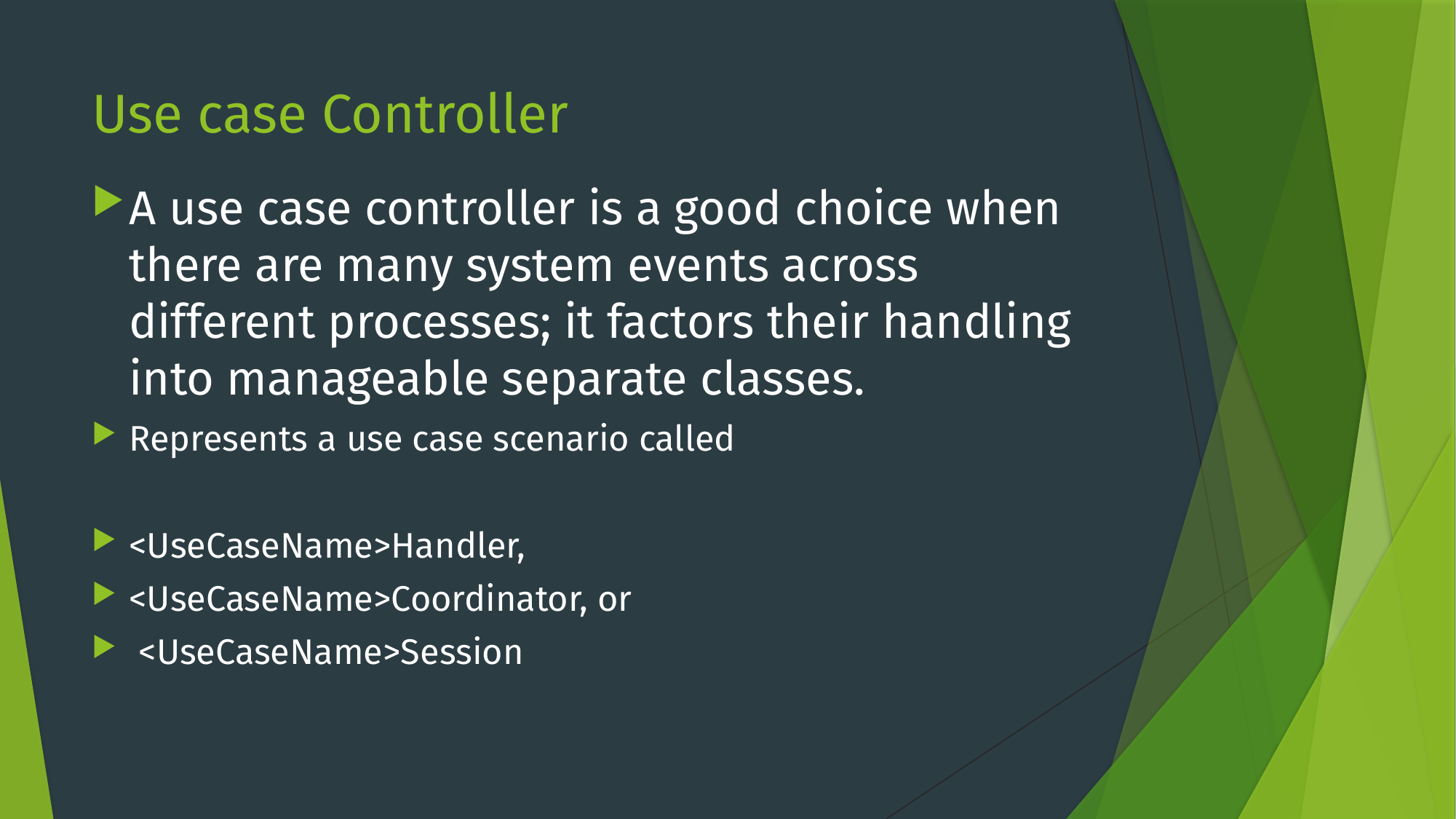

# Use case Controller
A use case controller is a good choice when there are many system events across different processes; it factors their handling into manageable separate classes.
Represents a use case scenario called

<UseCaseName>Handler,
<UseCaseName>Coordinator, or
 <UseCaseName>Session